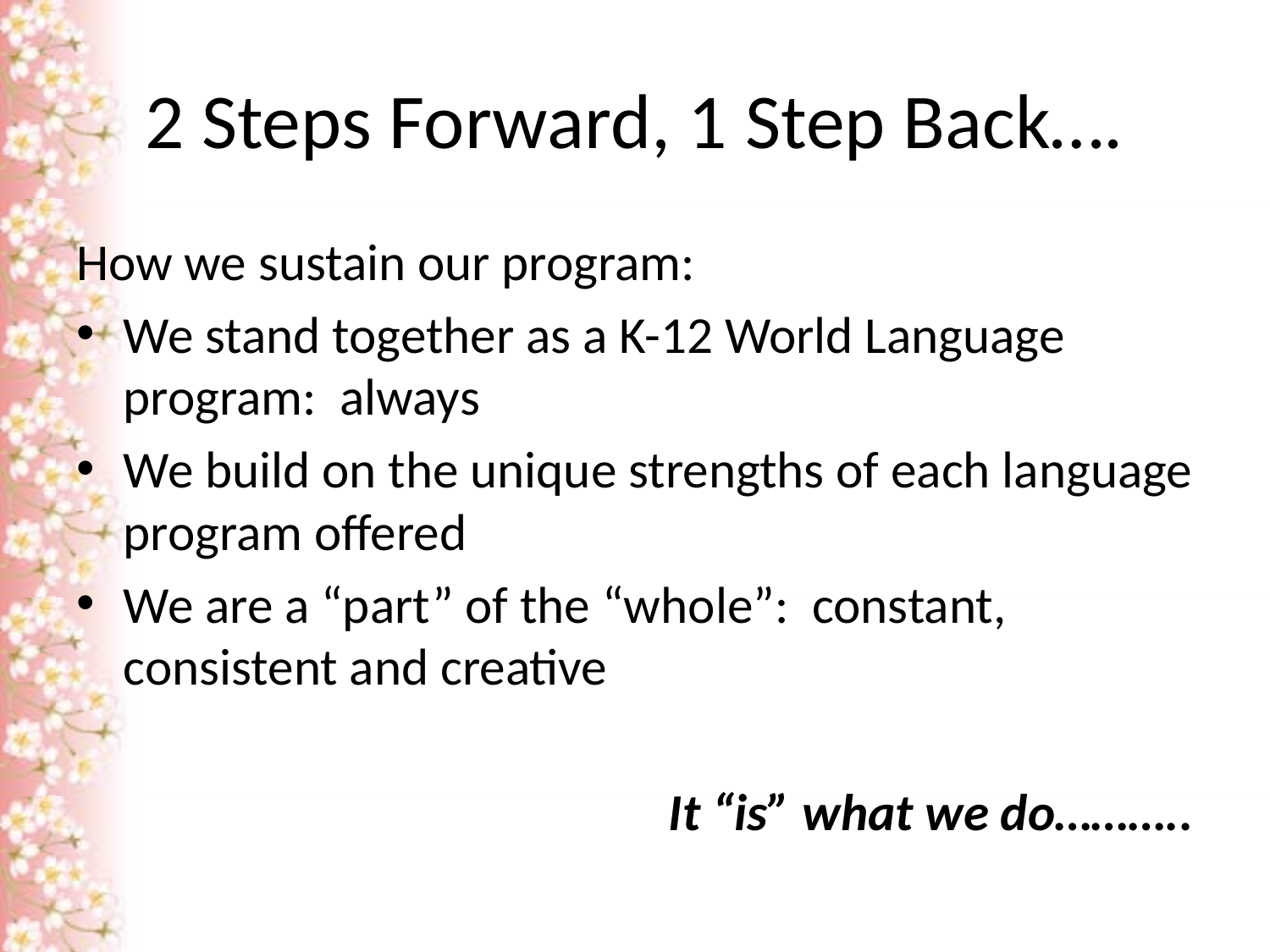

# 2 Steps Forward, 1 Step Back….
How we sustain our program:
We stand together as a K-12 World Language program:  always
We build on the unique strengths of each language program offered
We are a “part” of the “whole”:  constant, consistent and creative

It “is” what we do………..